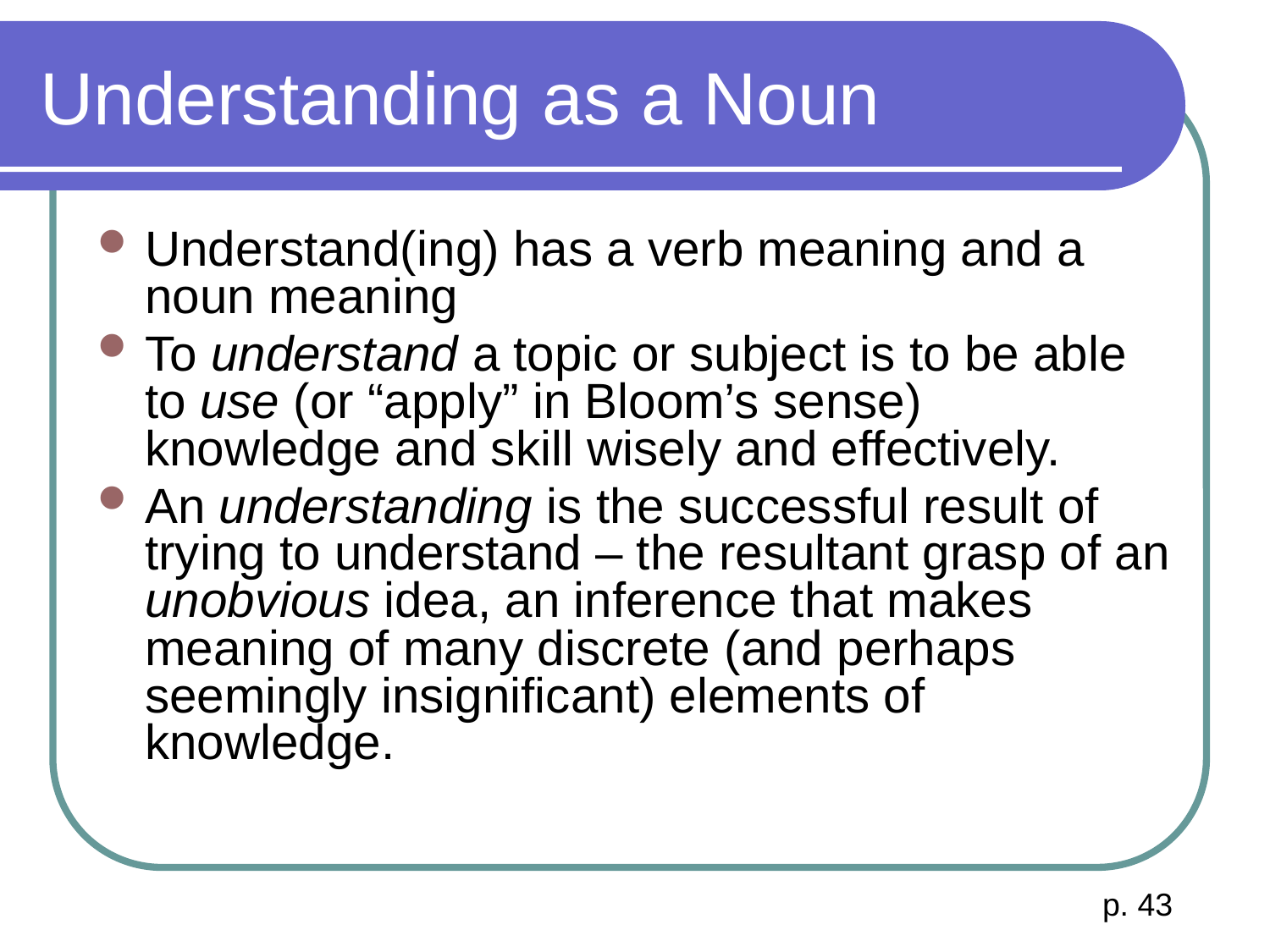

# Understanding as a Noun
Understand(ing) has a verb meaning and a noun meaning
To understand a topic or subject is to be able to use (or “apply” in Bloom’s sense) knowledge and skill wisely and effectively.
An understanding is the successful result of trying to understand – the resultant grasp of an unobvious idea, an inference that makes meaning of many discrete (and perhaps seemingly insignificant) elements of knowledge.
p. 43